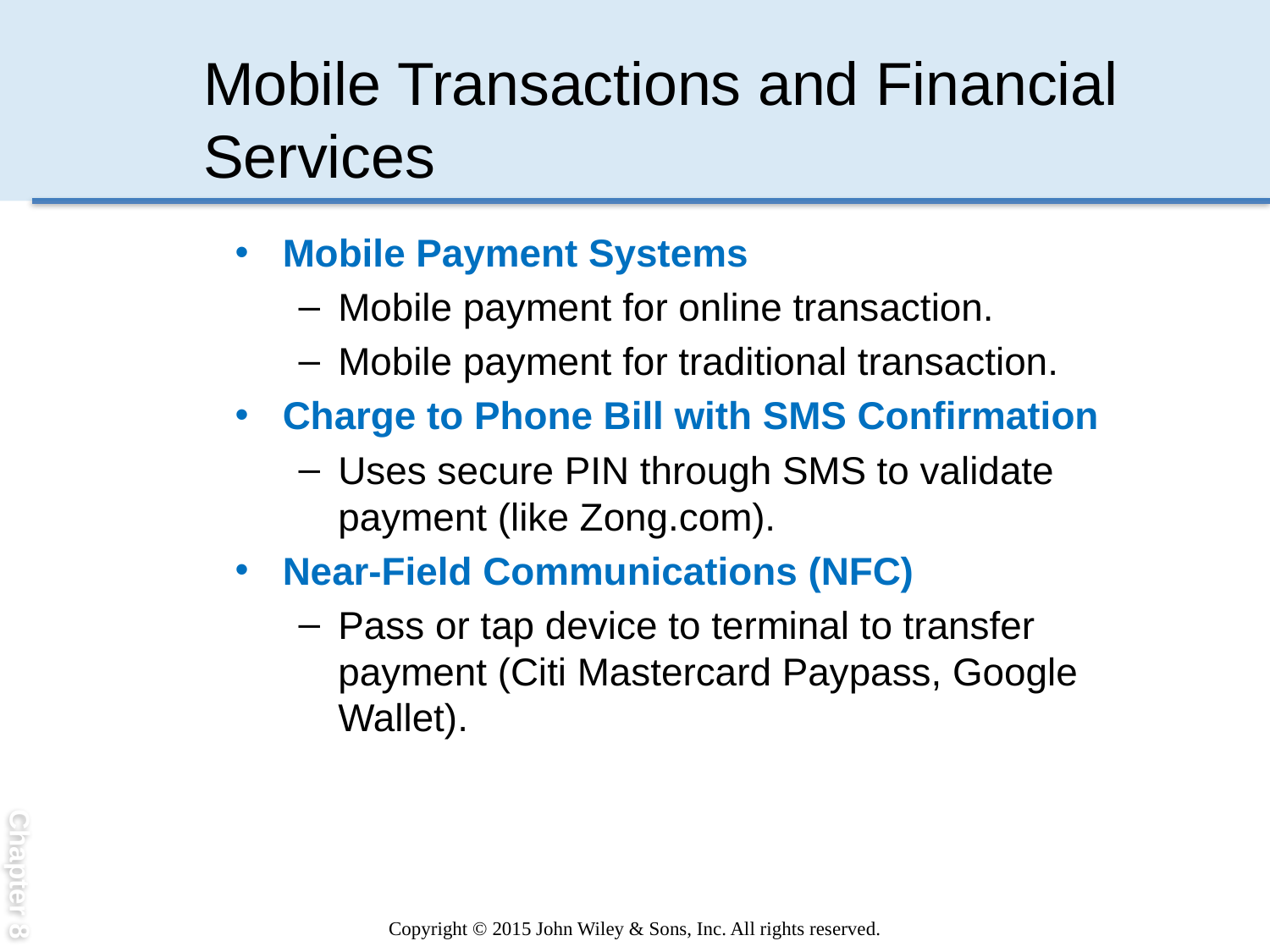

Chapter 8
# Mobile Transactions and Financial Services
Mobile Payment Systems
Mobile payment for online transaction.
Mobile payment for traditional transaction.
Charge to Phone Bill with SMS Confirmation
Uses secure PIN through SMS to validate payment (like Zong.com).
Near-Field Communications (NFC)
Pass or tap device to terminal to transfer payment (Citi Mastercard Paypass, Google Wallet).